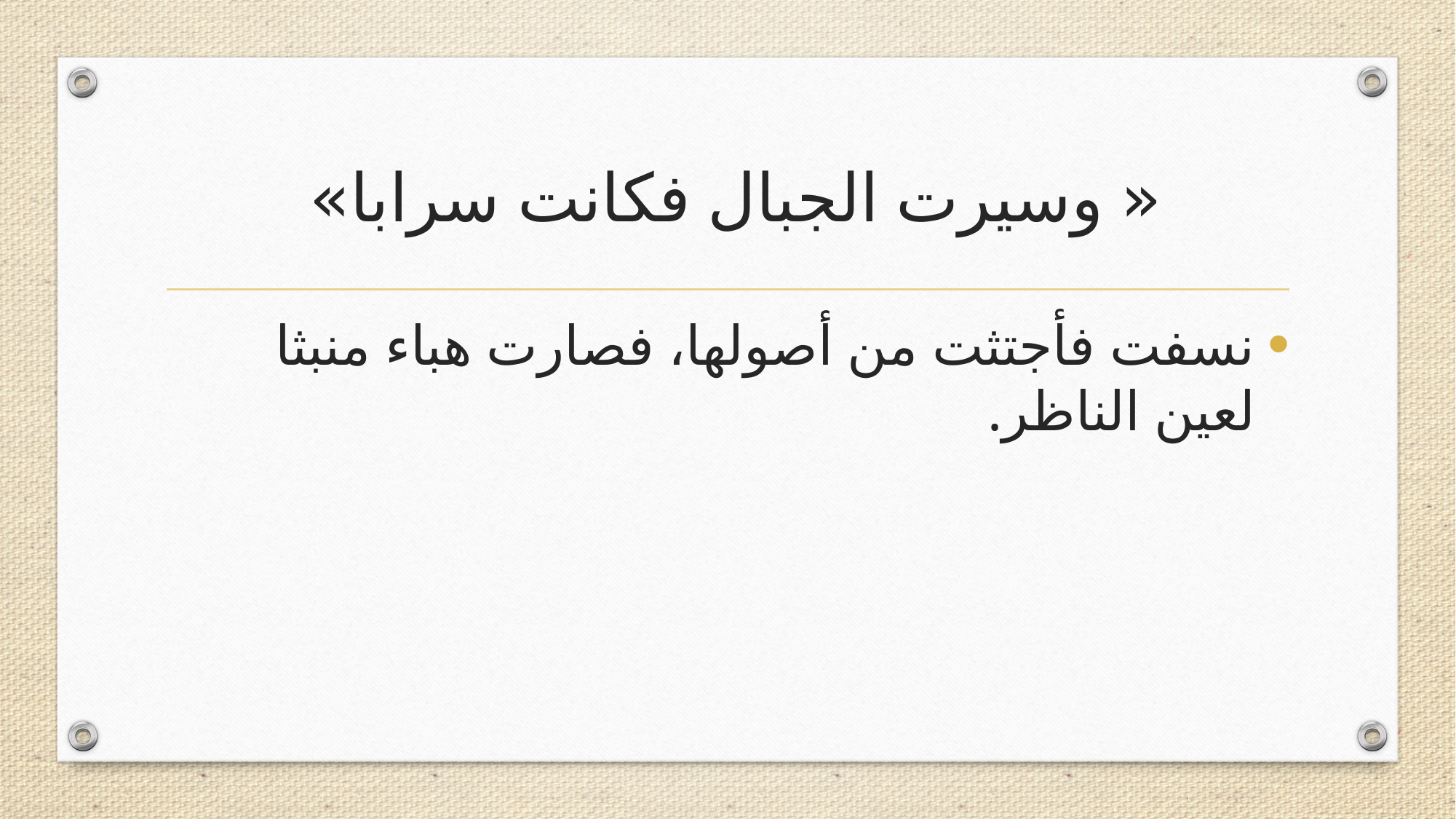

# « وسيرت الجبال فكانت سرابا»
نسفت فأجتثت من أصولها، فصارت هباء منبثا لعين الناظر.